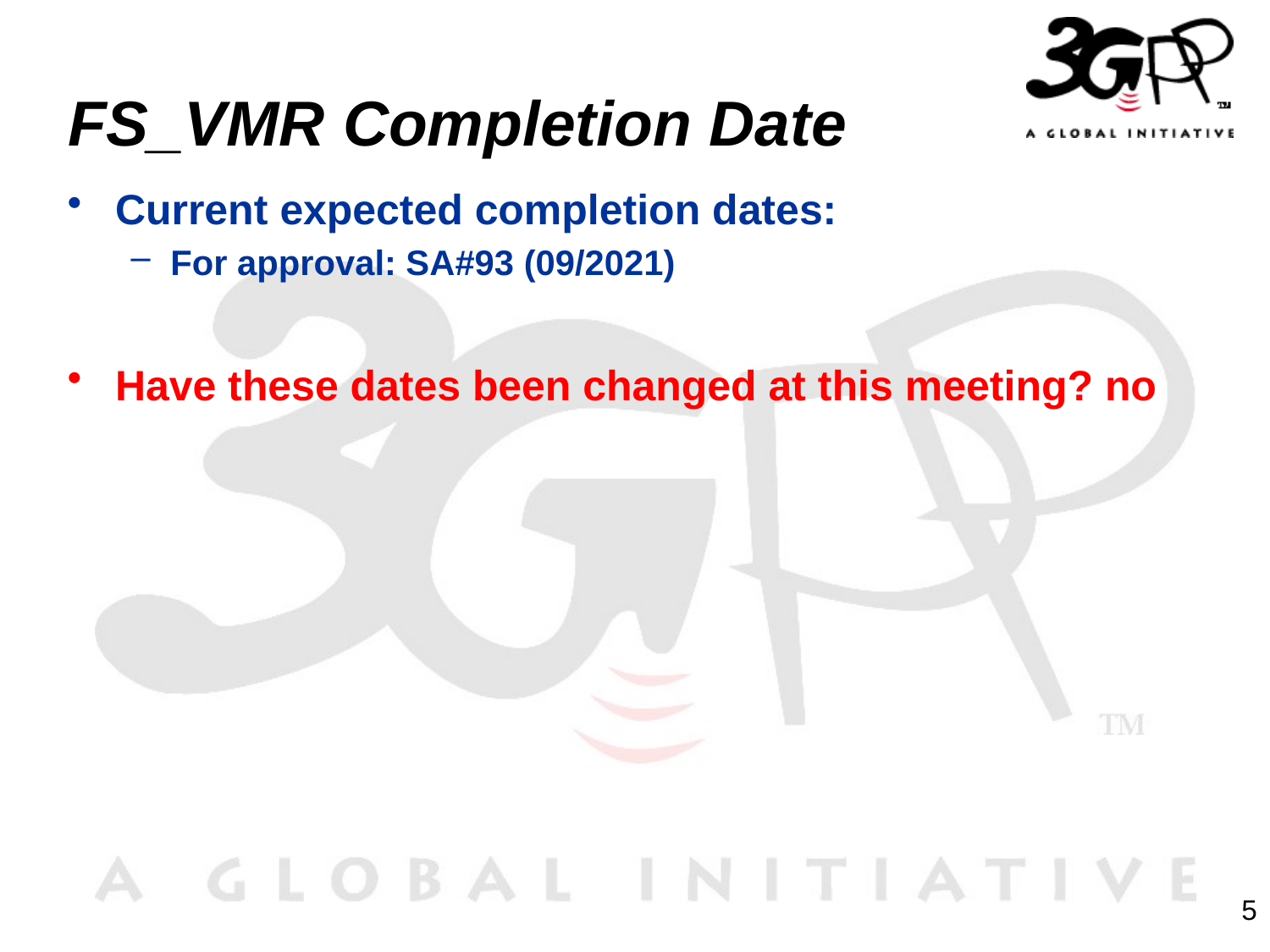

# FS_VMR Completion Date
Current expected completion dates:
For approval: SA#93 (09/2021)

Have these dates been changed at this meeting? no

5